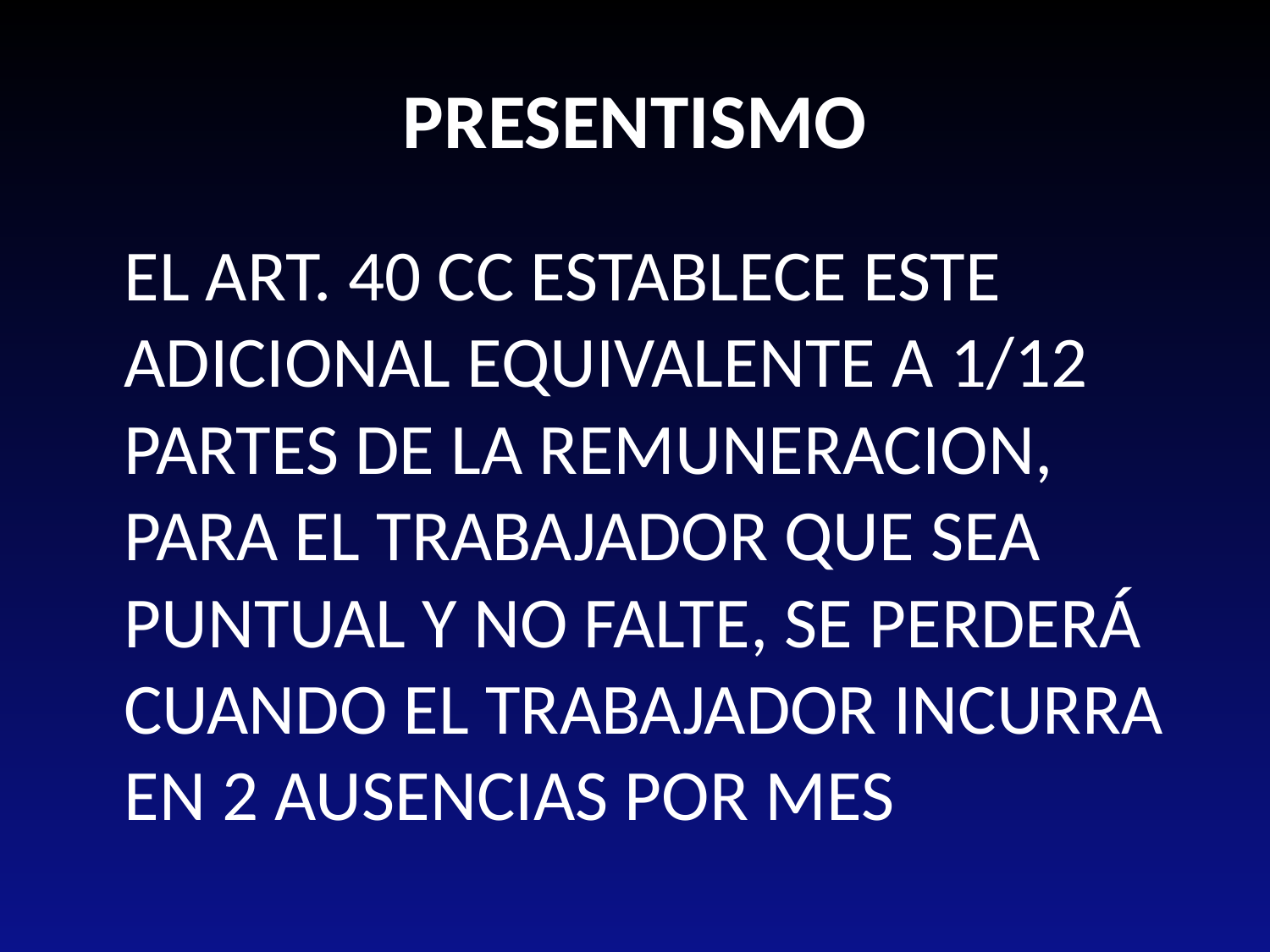

# PRESENTISMO
	EL ART. 40 CC ESTABLECE ESTE ADICIONAL EQUIVALENTE A 1/12 PARTES DE LA REMUNERACION, PARA EL TRABAJADOR QUE SEA PUNTUAL Y NO FALTE, SE PERDERÁ CUANDO EL TRABAJADOR INCURRA EN 2 AUSENCIAS POR MES